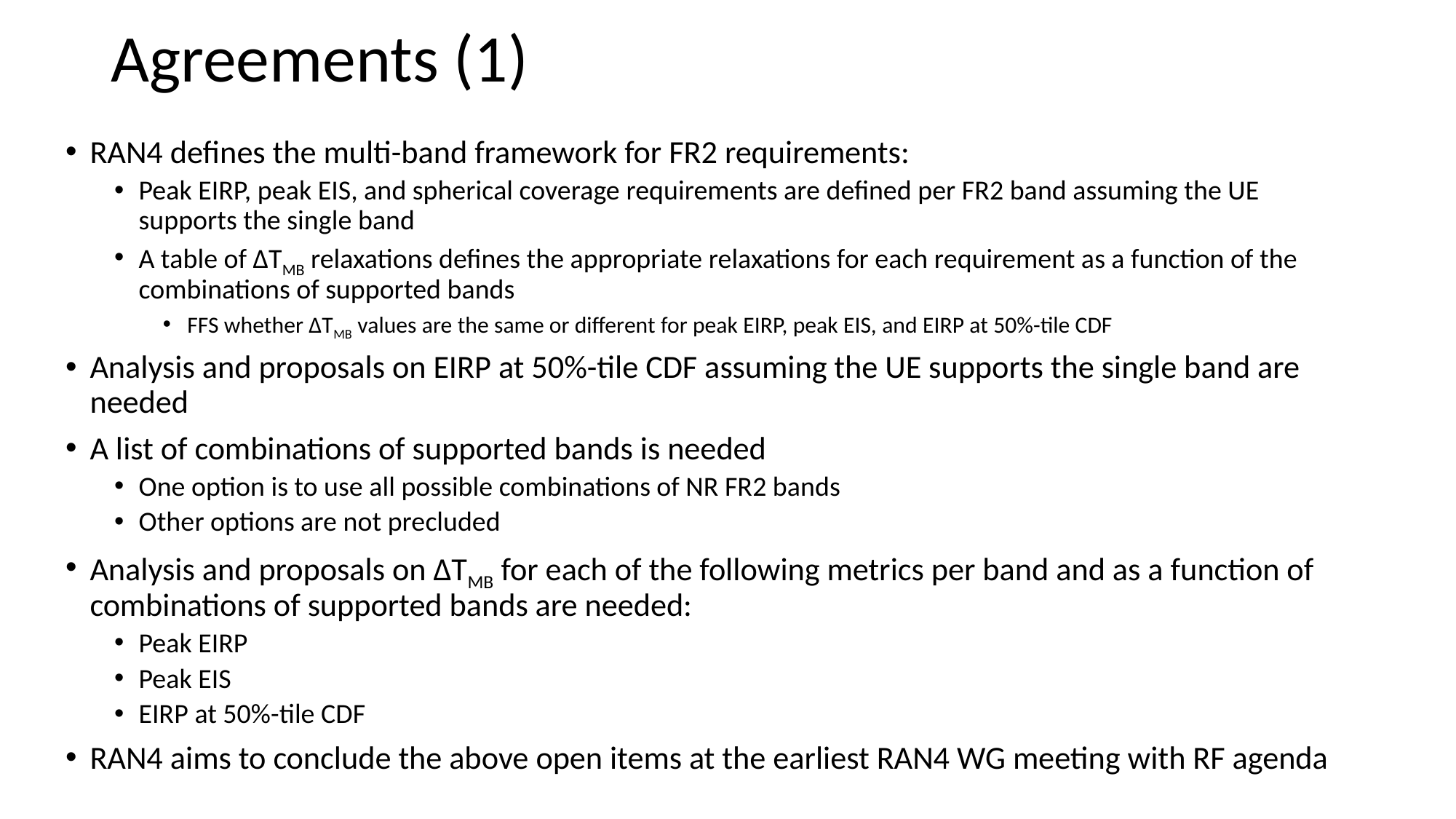

# Agreements (1)
RAN4 defines the multi-band framework for FR2 requirements:
Peak EIRP, peak EIS, and spherical coverage requirements are defined per FR2 band assuming the UE supports the single band
A table of ΔTMB relaxations defines the appropriate relaxations for each requirement as a function of the combinations of supported bands
FFS whether ΔTMB values are the same or different for peak EIRP, peak EIS, and EIRP at 50%-tile CDF
Analysis and proposals on EIRP at 50%-tile CDF assuming the UE supports the single band are needed
A list of combinations of supported bands is needed
One option is to use all possible combinations of NR FR2 bands
Other options are not precluded
Analysis and proposals on ΔTMB for each of the following metrics per band and as a function of combinations of supported bands are needed:
Peak EIRP
Peak EIS
EIRP at 50%-tile CDF
RAN4 aims to conclude the above open items at the earliest RAN4 WG meeting with RF agenda